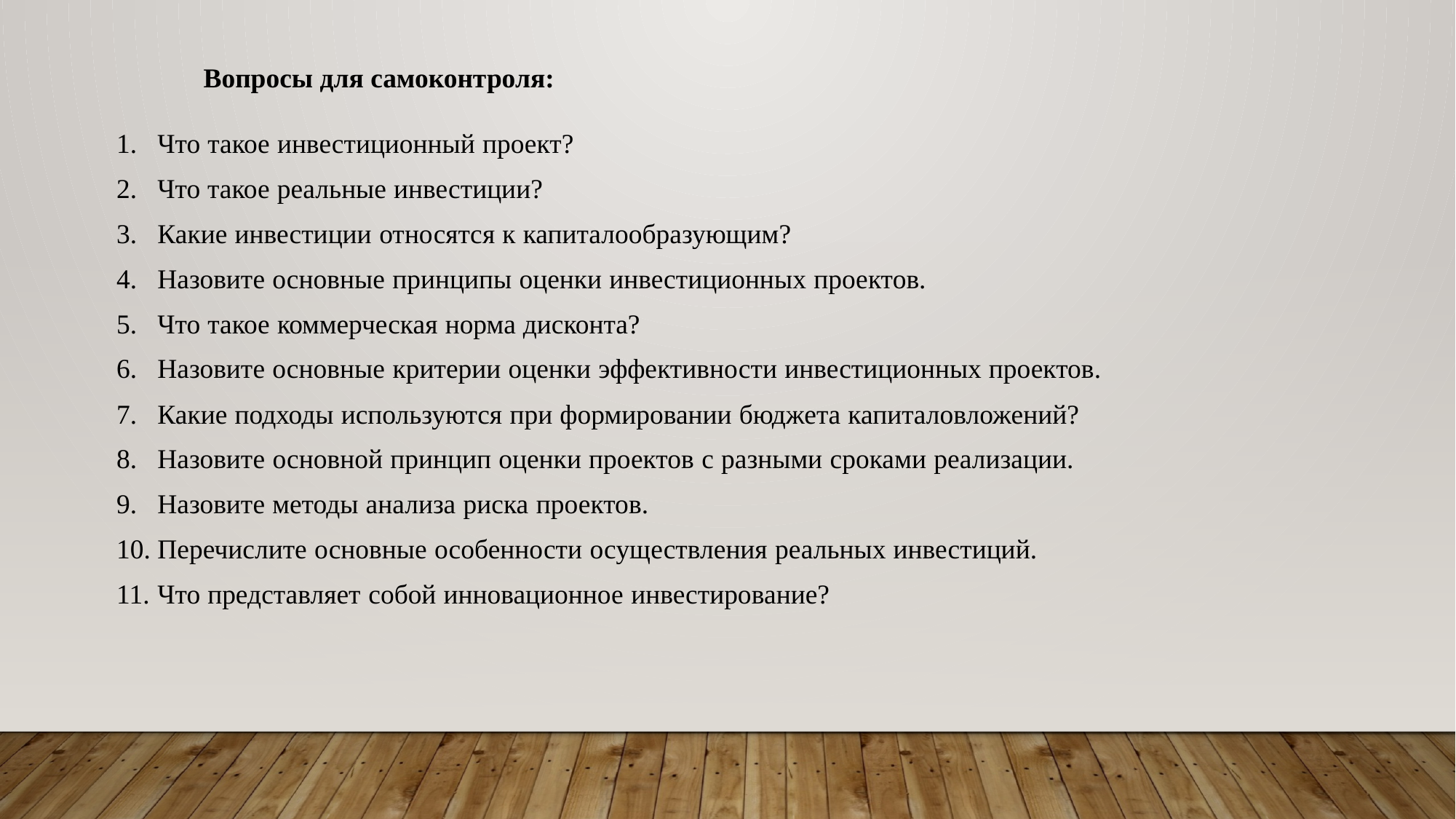

Вопросы для самоконтроля:

Что такое инвестиционный проект?
Что такое реальные инвестиции?
Какие инвестиции относятся к капиталообразующим?
Назовите основные принципы оценки инвестиционных проектов.
Что такое коммерческая норма дисконта?
Назовите основные критерии оценки эффективности инвестиционных проектов.
Какие подходы используются при формировании бюджета капиталовложений?
Назовите основной принцип оценки проектов с разными сроками реализации.
Назовите методы анализа риска проектов.
Перечислите основные особенности осуществления реальных инвестиций.
Что представляет собой инновационное инвестирование?